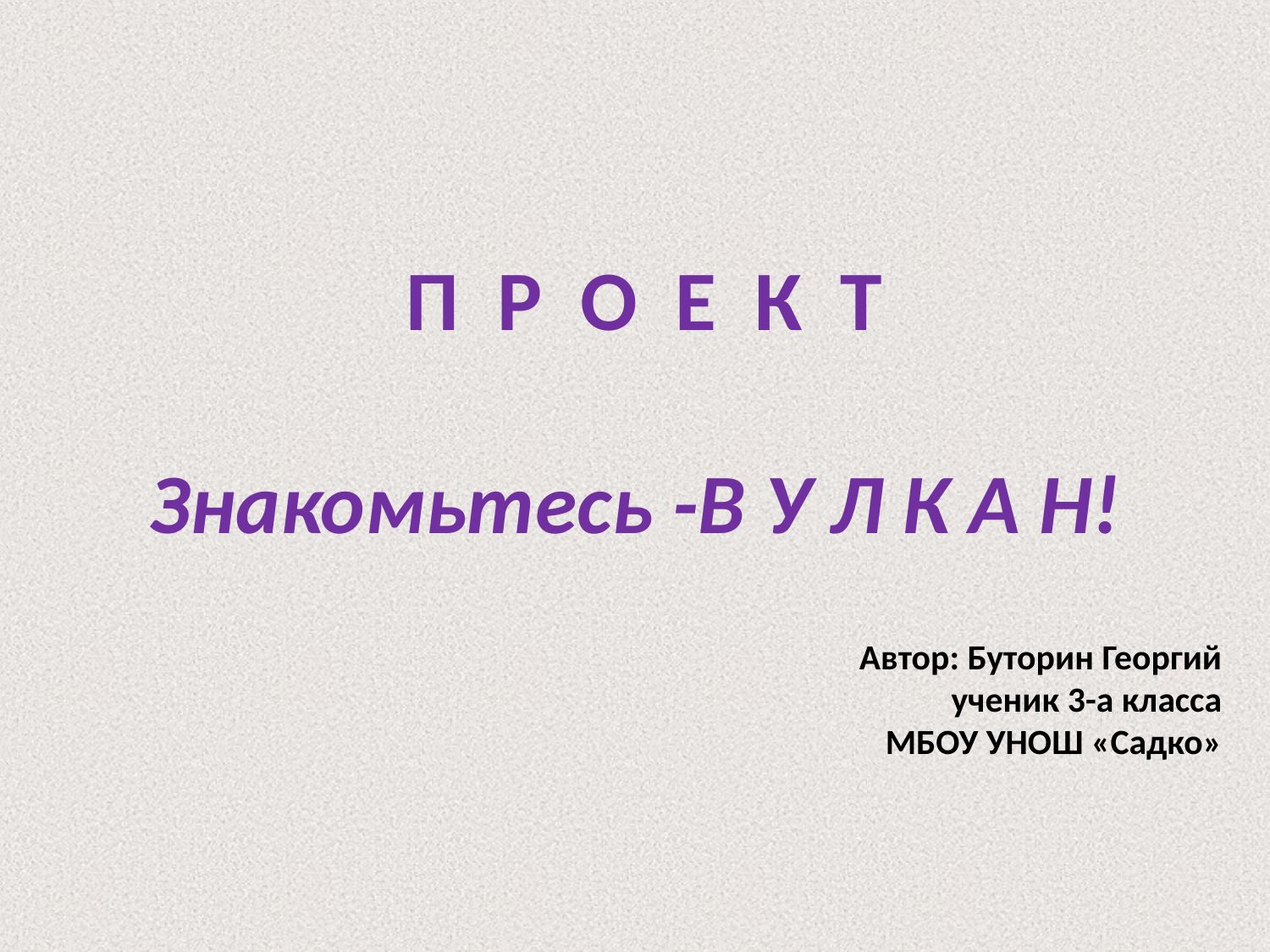

# П  Р  О  Е  К  Т Знакомьтесь -В У Л К А Н!

Автор: Буторин Георгий
 ученик 3-а класса
МБОУ УНОШ «Садко»